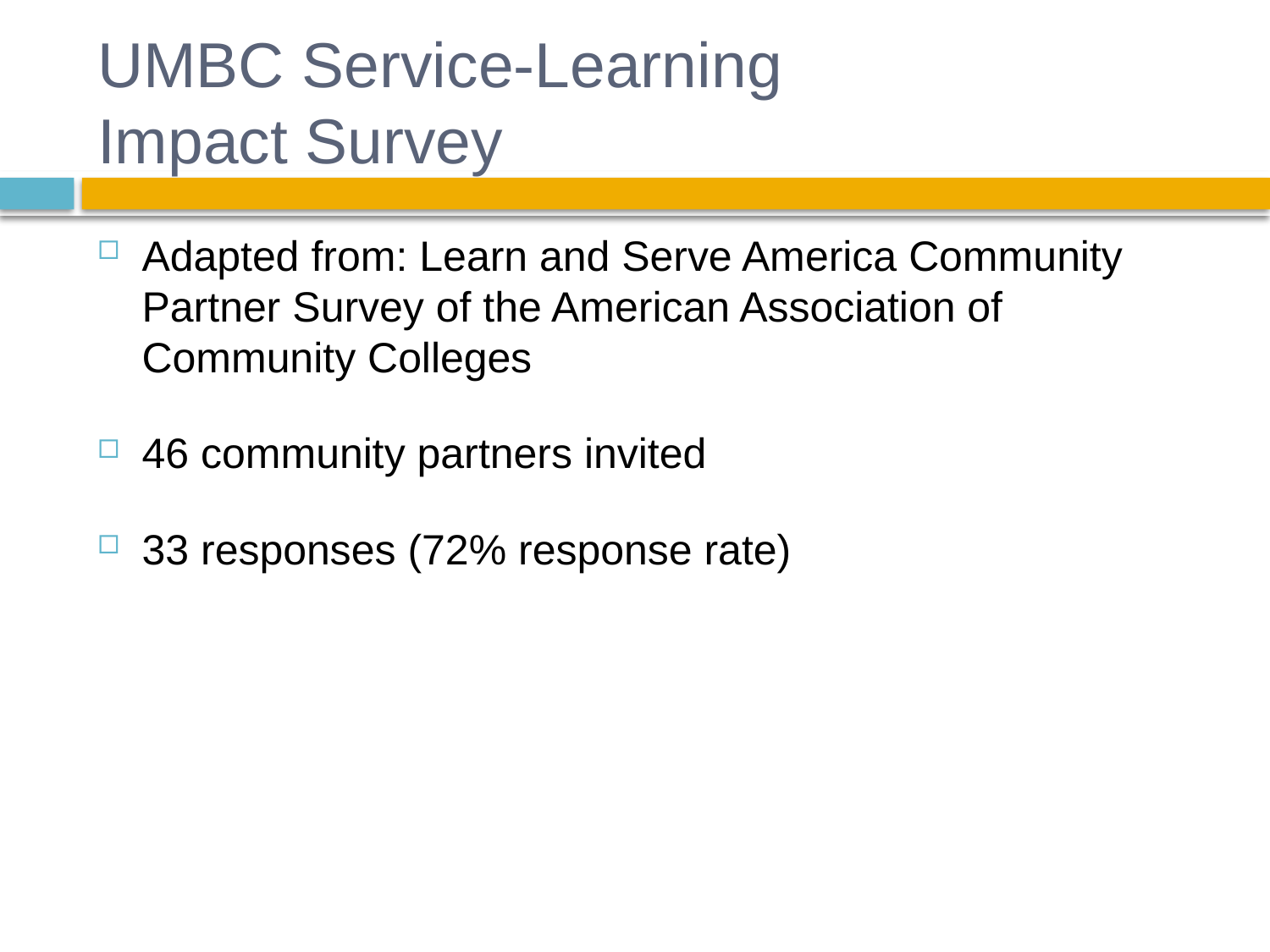

# UMBC Service-Learning Impact Survey
Adapted from: Learn and Serve America Community Partner Survey of the American Association of Community Colleges

46 community partners invited

33 responses (72% response rate)